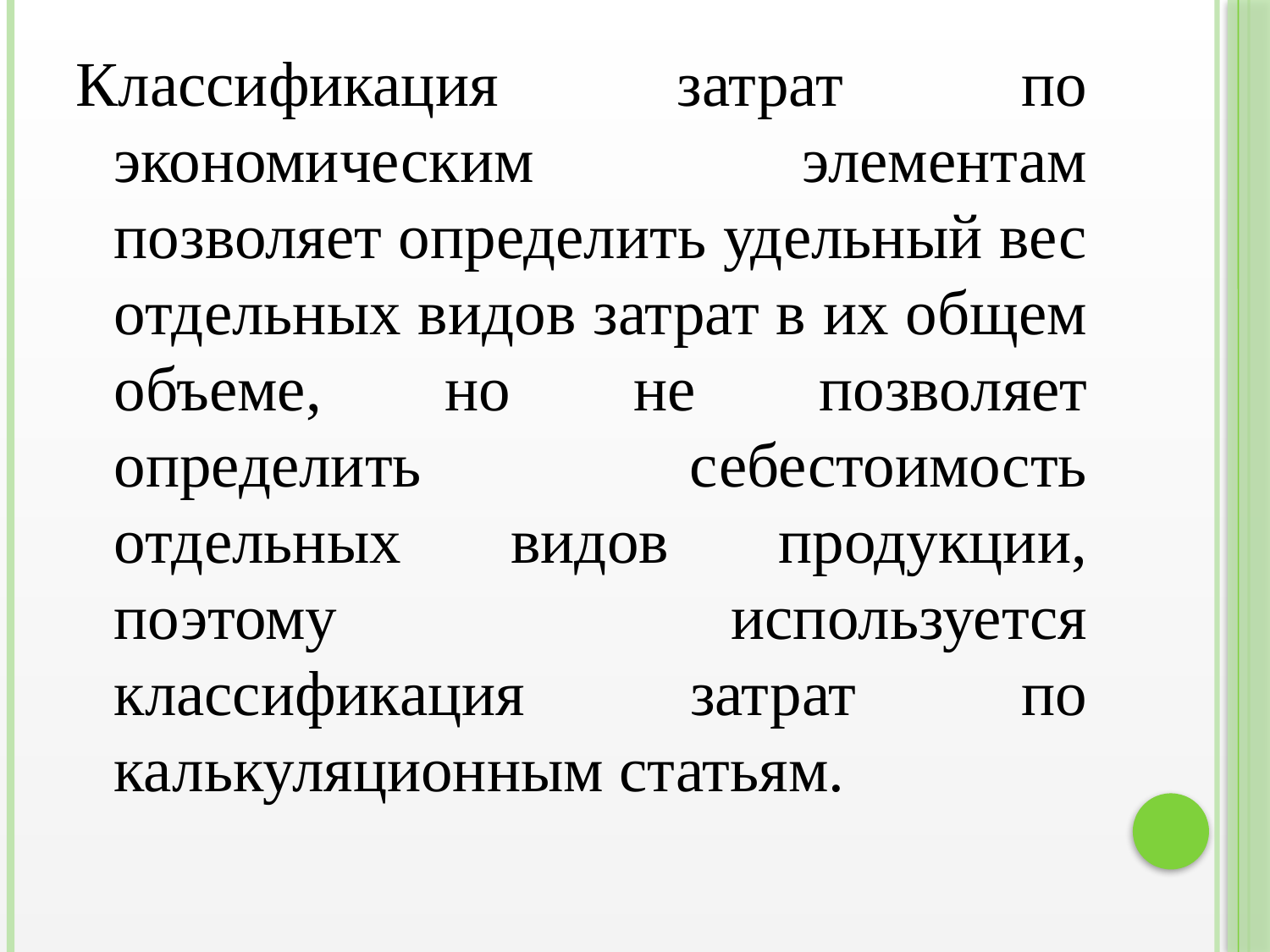

Классификация затрат по экономическим элементам позволяет определить удельный вес отдельных видов затрат в их общем объеме, но не позволяет определить себестоимость отдельных видов продукции, поэтому используется классификация затрат по калькуляционным статьям.